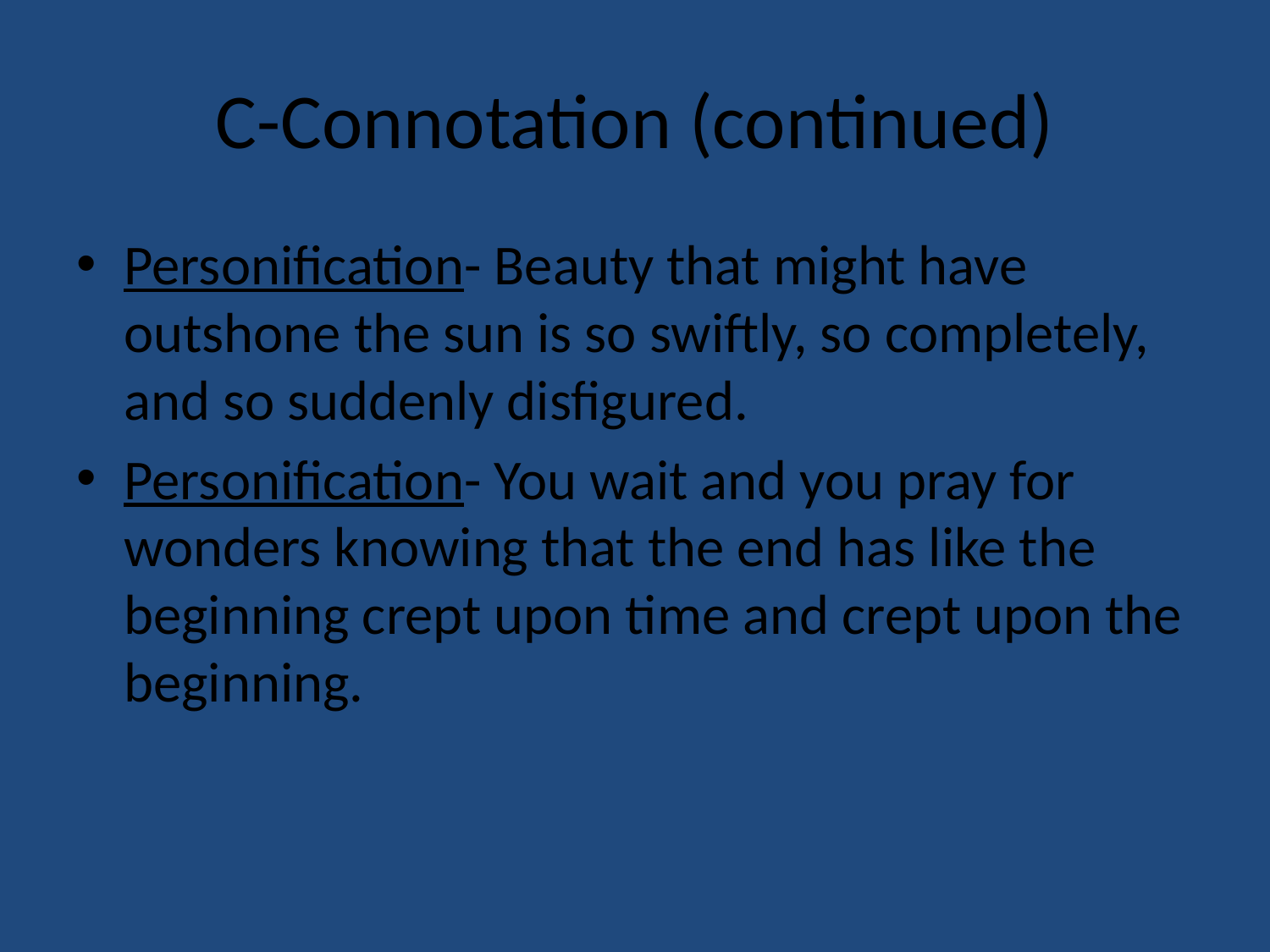

# C-Connotation (continued)
Personification- Beauty that might have outshone the sun is so swiftly, so completely, and so suddenly disfigured.
Personification- You wait and you pray for wonders knowing that the end has like the beginning crept upon time and crept upon the beginning.